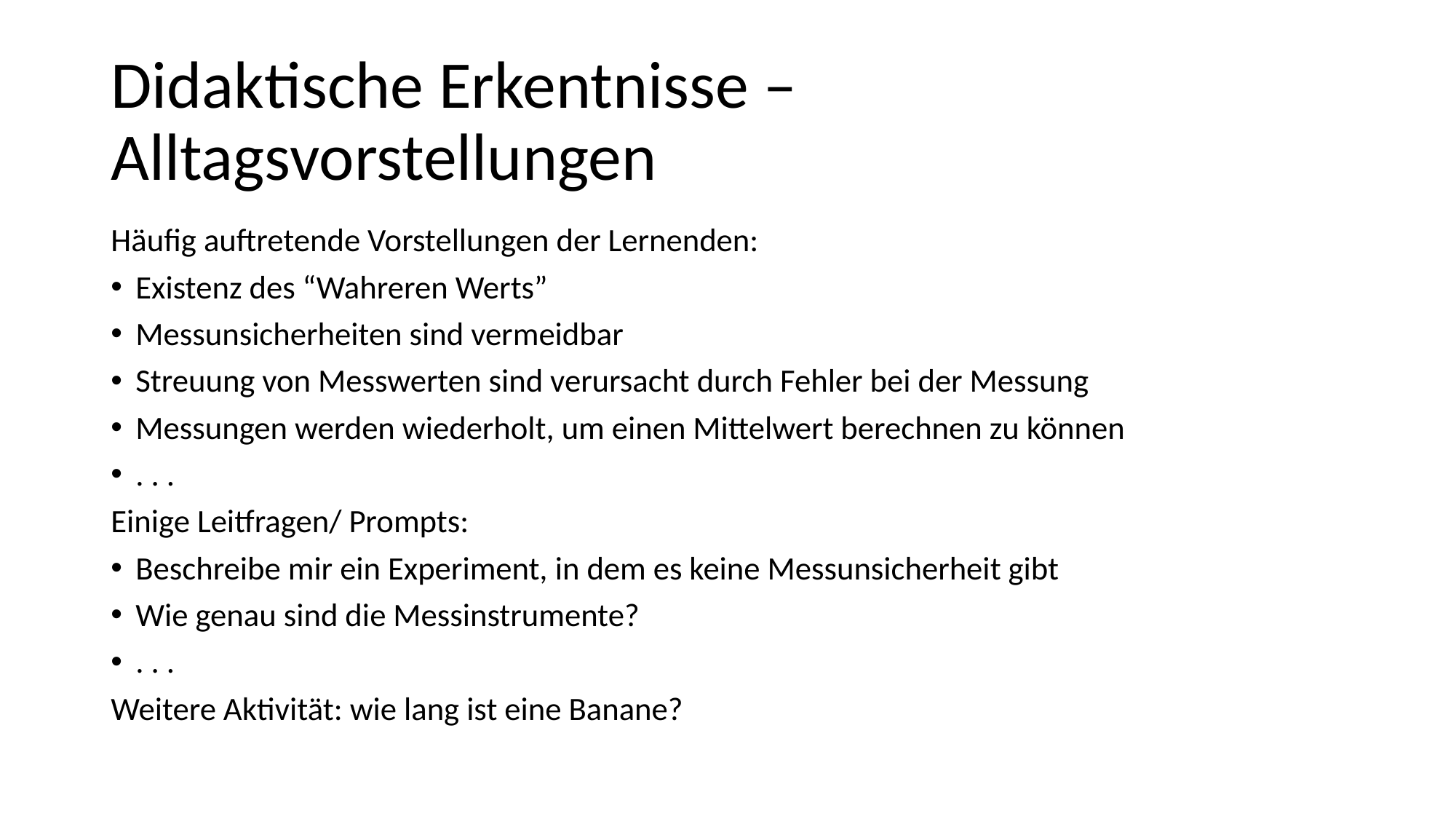

# Didaktische Erkentnisse – Alltagsvorstellungen
Häufig auftretende Vorstellungen der Lernenden:
Existenz des “Wahreren Werts”
Messunsicherheiten sind vermeidbar
Streuung von Messwerten sind verursacht durch Fehler bei der Messung
Messungen werden wiederholt, um einen Mittelwert berechnen zu können
. . .
Einige Leitfragen/ Prompts:
Beschreibe mir ein Experiment, in dem es keine Messunsicherheit gibt
Wie genau sind die Messinstrumente?
. . .
Weitere Aktivität: wie lang ist eine Banane?